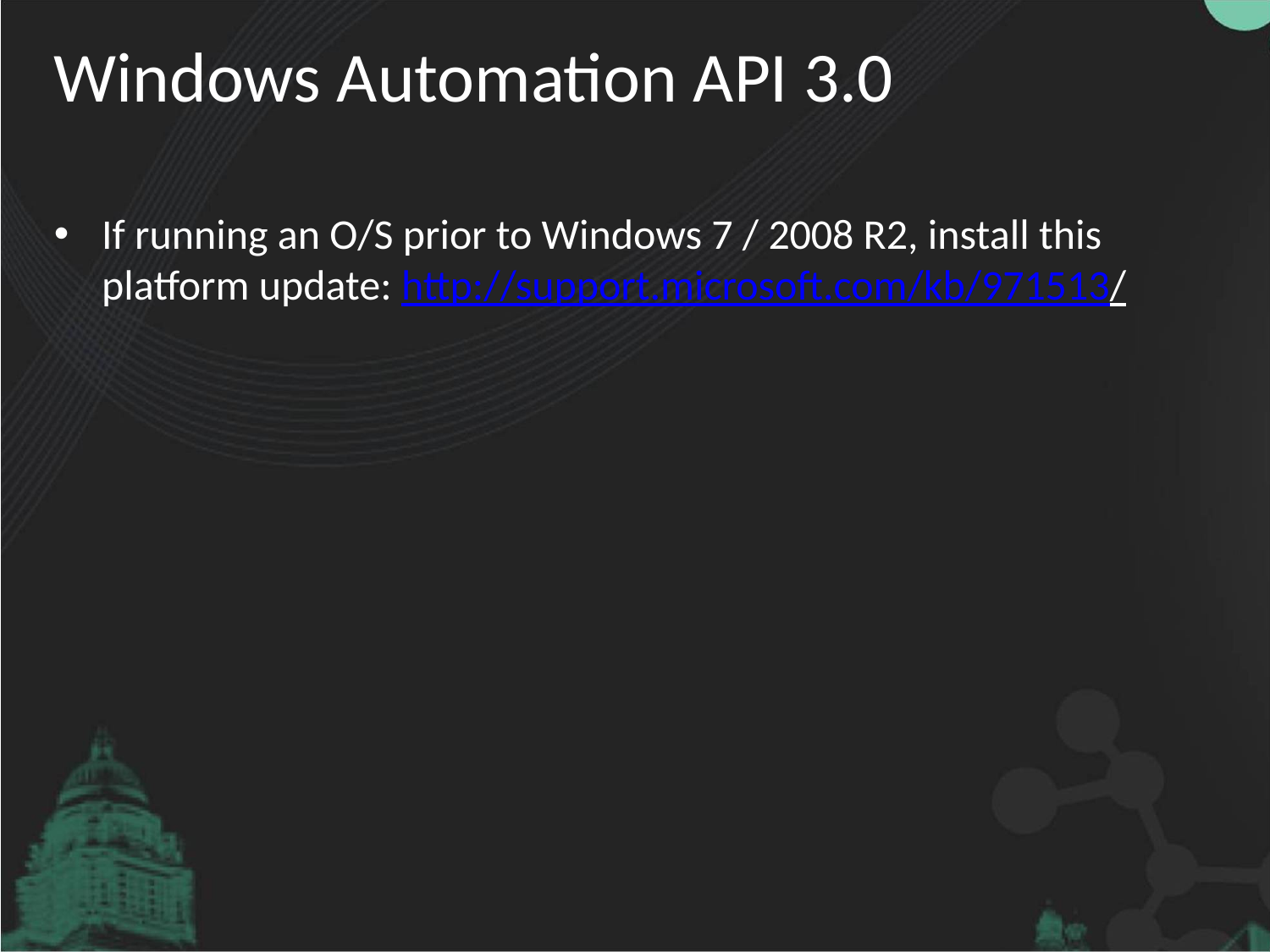

# Windows Automation API 3.0
If running an O/S prior to Windows 7 / 2008 R2, install this platform update: http://support.microsoft.com/kb/971513/